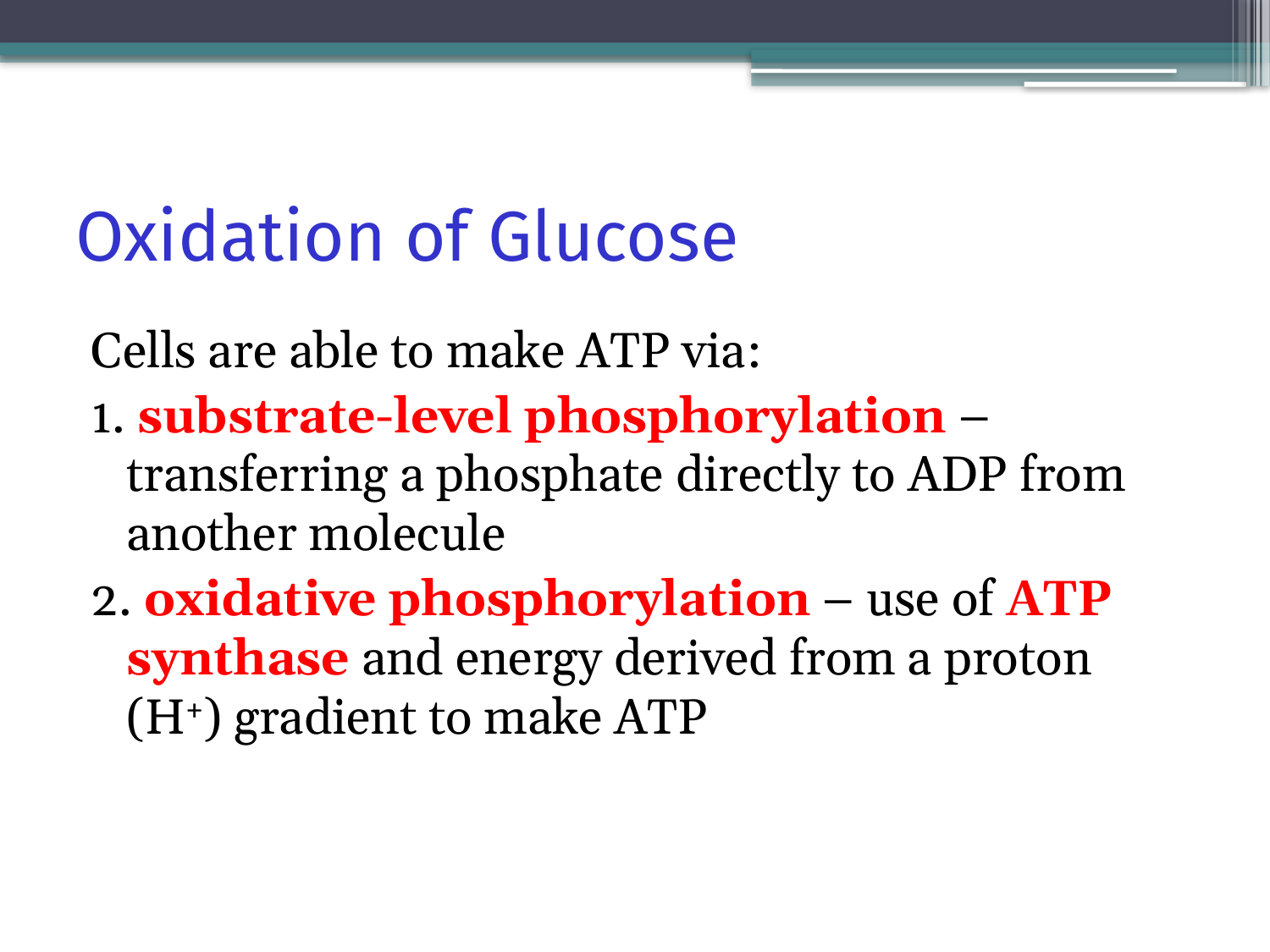

# Oxidation of Glucose
Cells are able to make ATP via:
1. substrate-level phosphorylation – transferring a phosphate directly to ADP from another molecule
2. oxidative phosphorylation – use of ATP synthase and energy derived from a proton (H+) gradient to make ATP